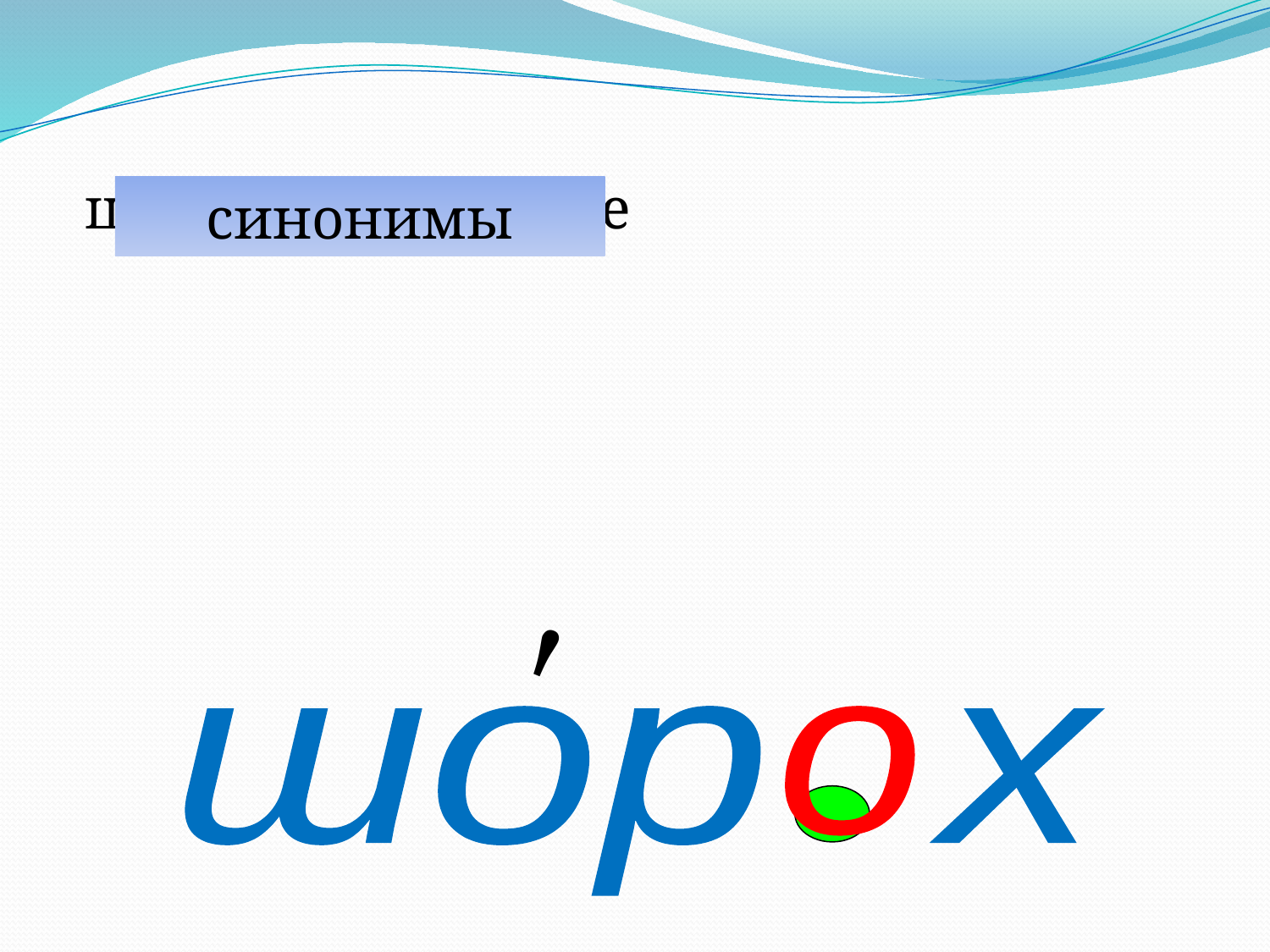

шелест, шуршание

синонимы
′
шор  х
о